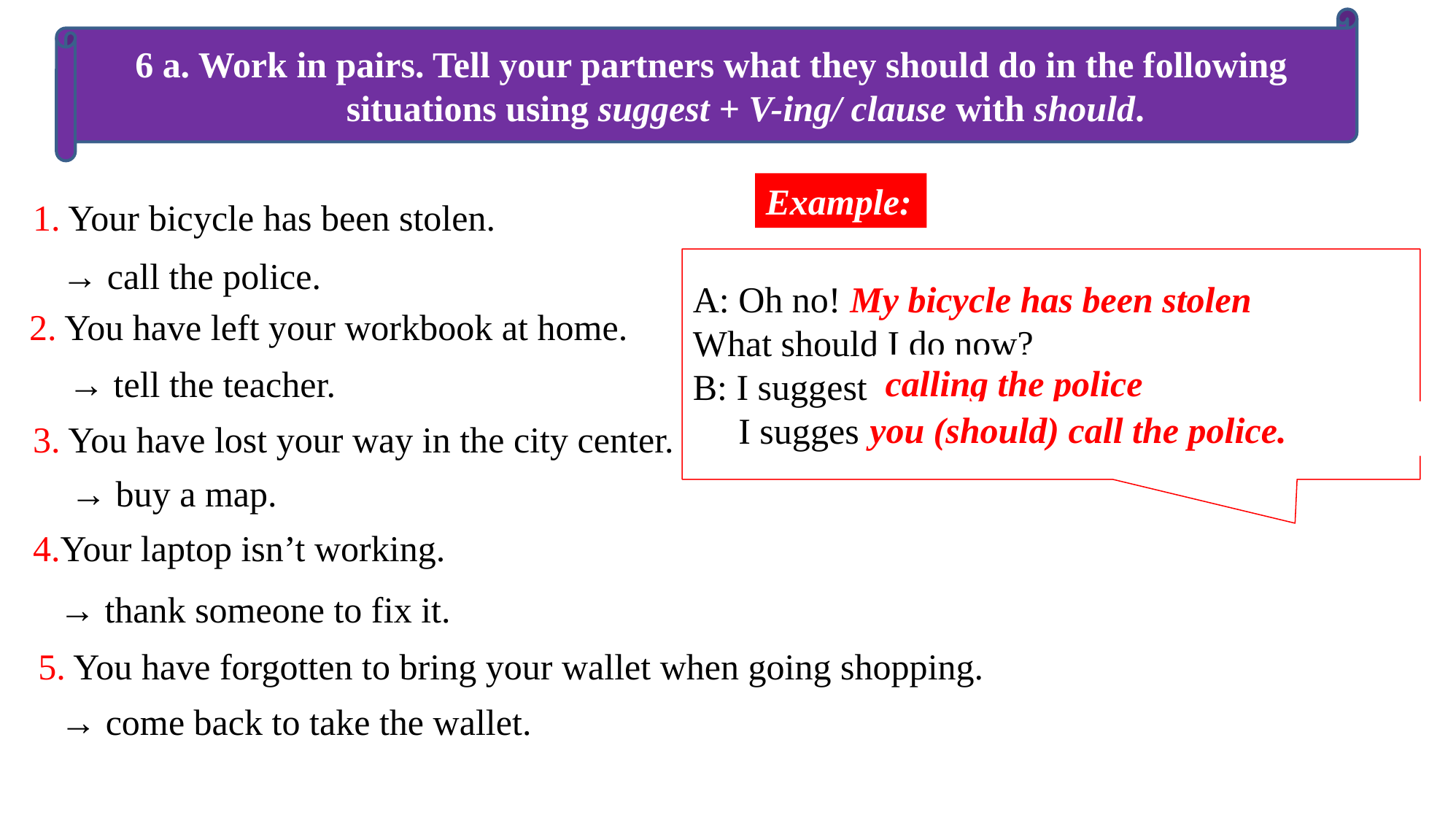

6 a. Work in pairs. Tell your partners what they should do in the following situations using suggest + V-ing/ clause with should.
Example:
1. Your bicycle has been stolen.
→ call the police.
A: Oh no! …………………………...
What should I do now?
B: I suggest …………………
     I suggest that …………………………...
My bicycle has been stolen
2. You have left your workbook at home.
calling the police
→ tell the teacher.
you (should) call the police.
3. You have lost your way in the city center.
→ buy a map.
4.Your laptop isn’t working.
→ thank someone to fix it.
5. You have forgotten to bring your wallet when going shopping.
→ come back to take the wallet.